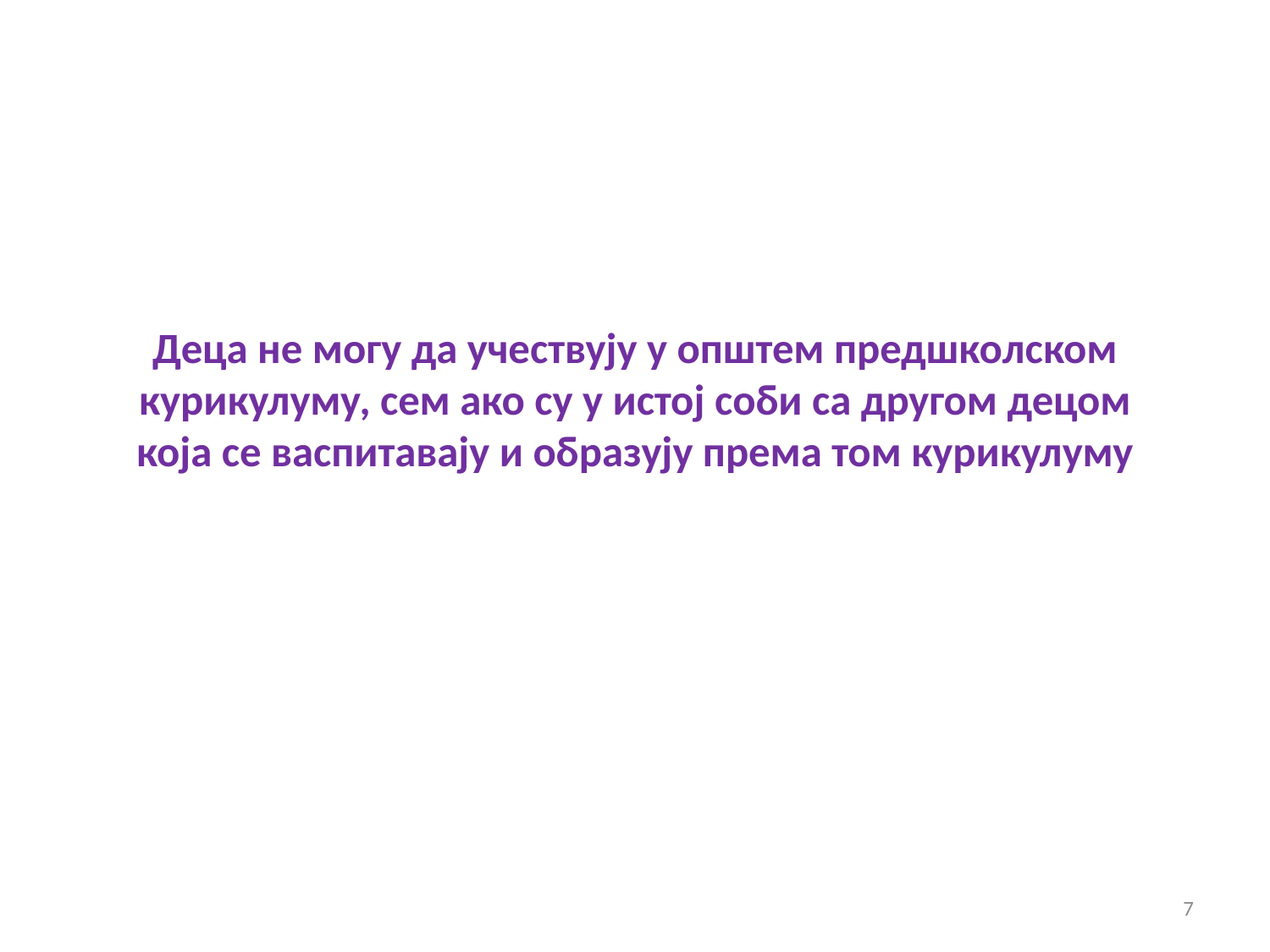

# Деца не могу да учествују у општем предшколском курикулуму, сем ако су у истој соби са другом децом која се васпитавају и образују према том курикулуму
7